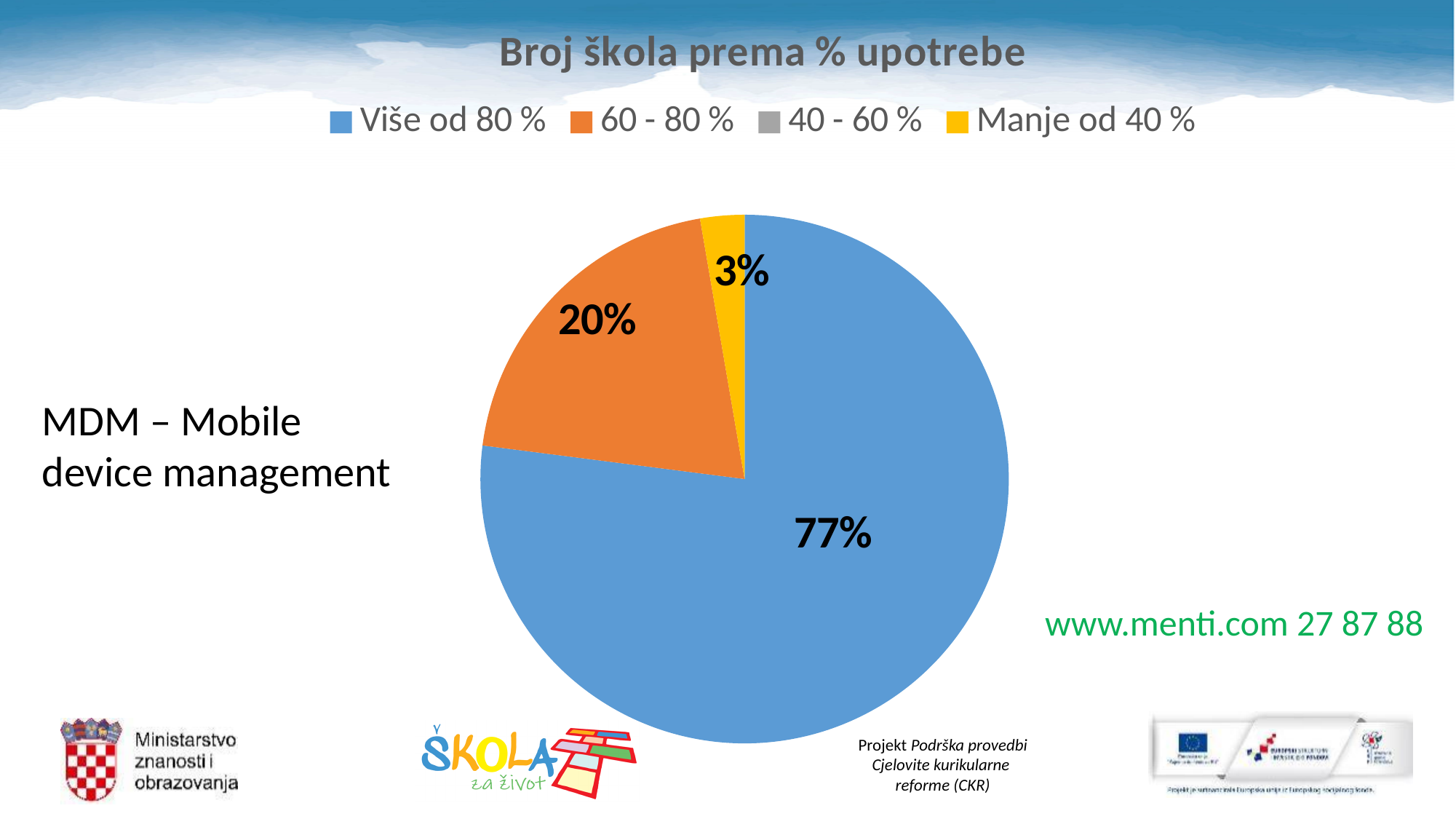

### Chart: Broj škola prema % upotrebe

| Category |  |
|---|---|
| Više od 80 % | 57.0 |
| 60 - 80 % | 15.0 |
| 40 - 60 % | 0.0 |
| Manje od 40 % | 2.0 |
MDM – Mobile device management
www.menti.com 27 87 88